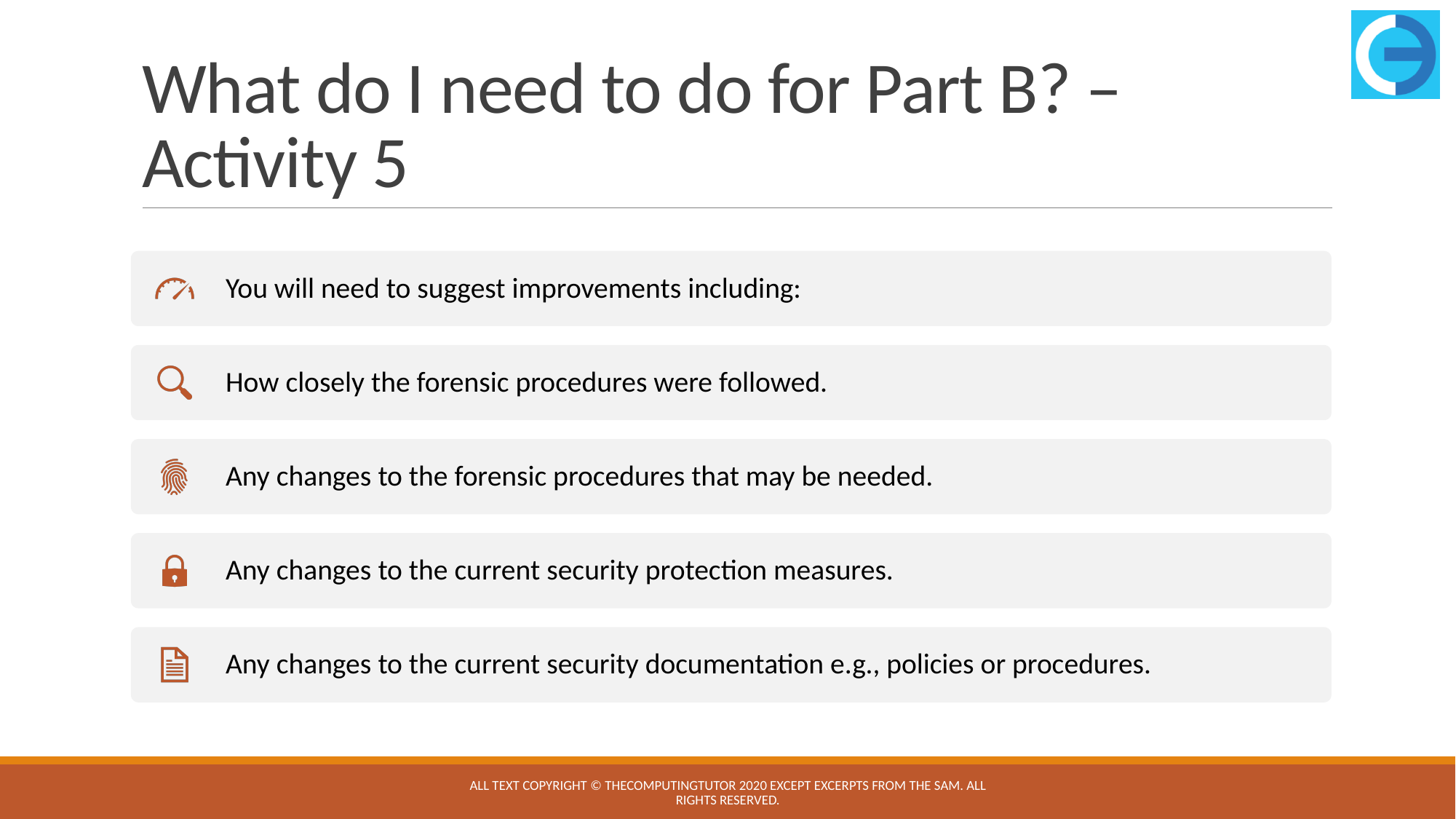

# What do I need to do for Part B? – Activity 5
You will need to suggest improvements including:
How closely the forensic procedures were followed.
Any changes to the forensic procedures that may be needed.
Any changes to the current security protection measures.
Any changes to the current security documentation e.g., policies or procedures.
All text copyright © TheComputingTutor 2020 except excerpts from the SAM. All rights Reserved.